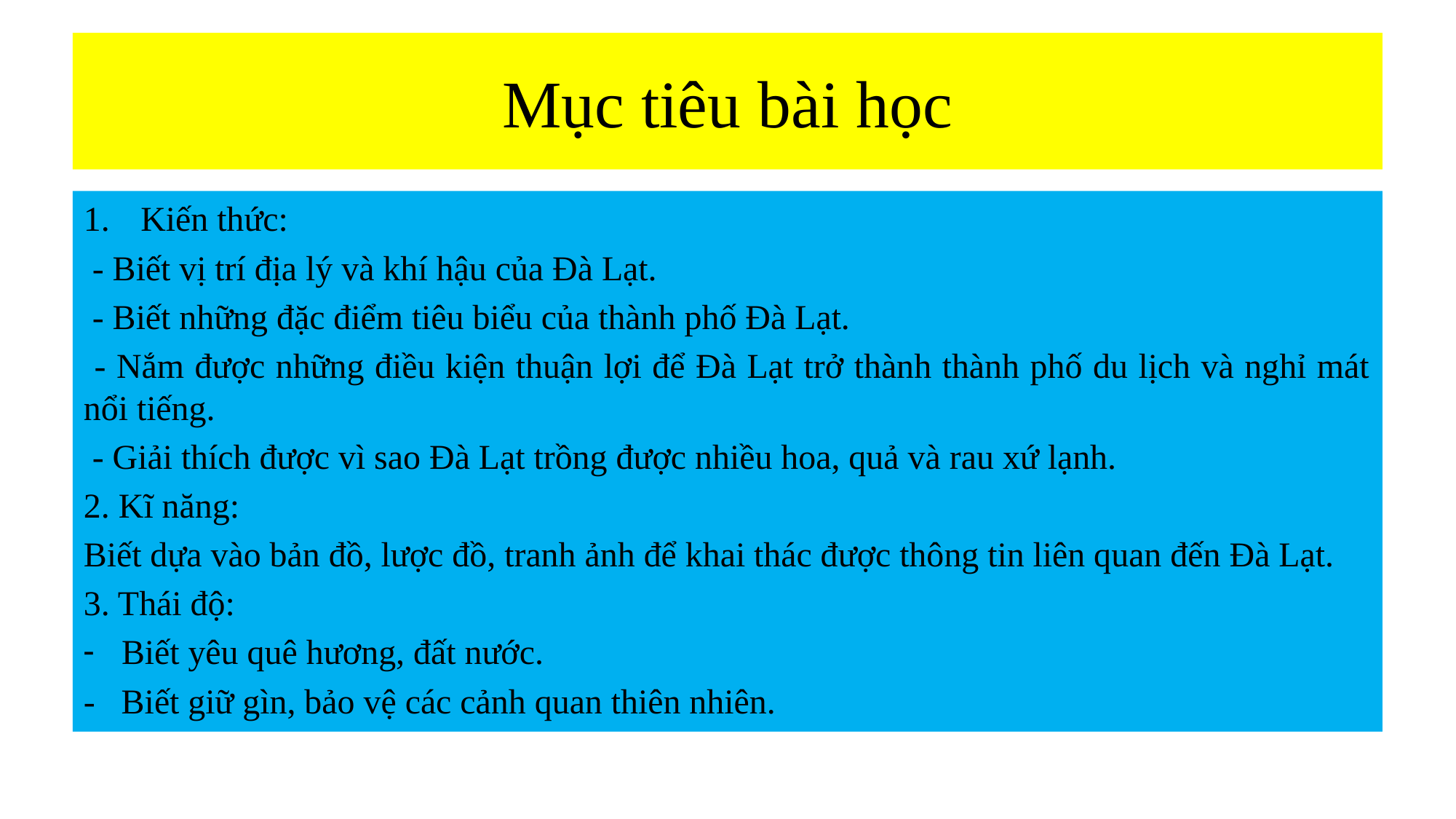

# Mục tiêu bài học
Kiến thức:
 - Biết vị trí địa lý và khí hậu của Đà Lạt.
 - Biết những đặc điểm tiêu biểu của thành phố Đà Lạt.
 - Nắm được những điều kiện thuận lợi để Đà Lạt trở thành thành phố du lịch và nghỉ mát nổi tiếng.
 - Giải thích được vì sao Đà Lạt trồng được nhiều hoa, quả và rau xứ lạnh.
2. Kĩ năng:
Biết dựa vào bản đồ, lược đồ, tranh ảnh để khai thác được thông tin liên quan đến Đà Lạt.
3. Thái độ:
Biết yêu quê hương, đất nước.
-   Biết giữ gìn, bảo vệ các cảnh quan thiên nhiên.